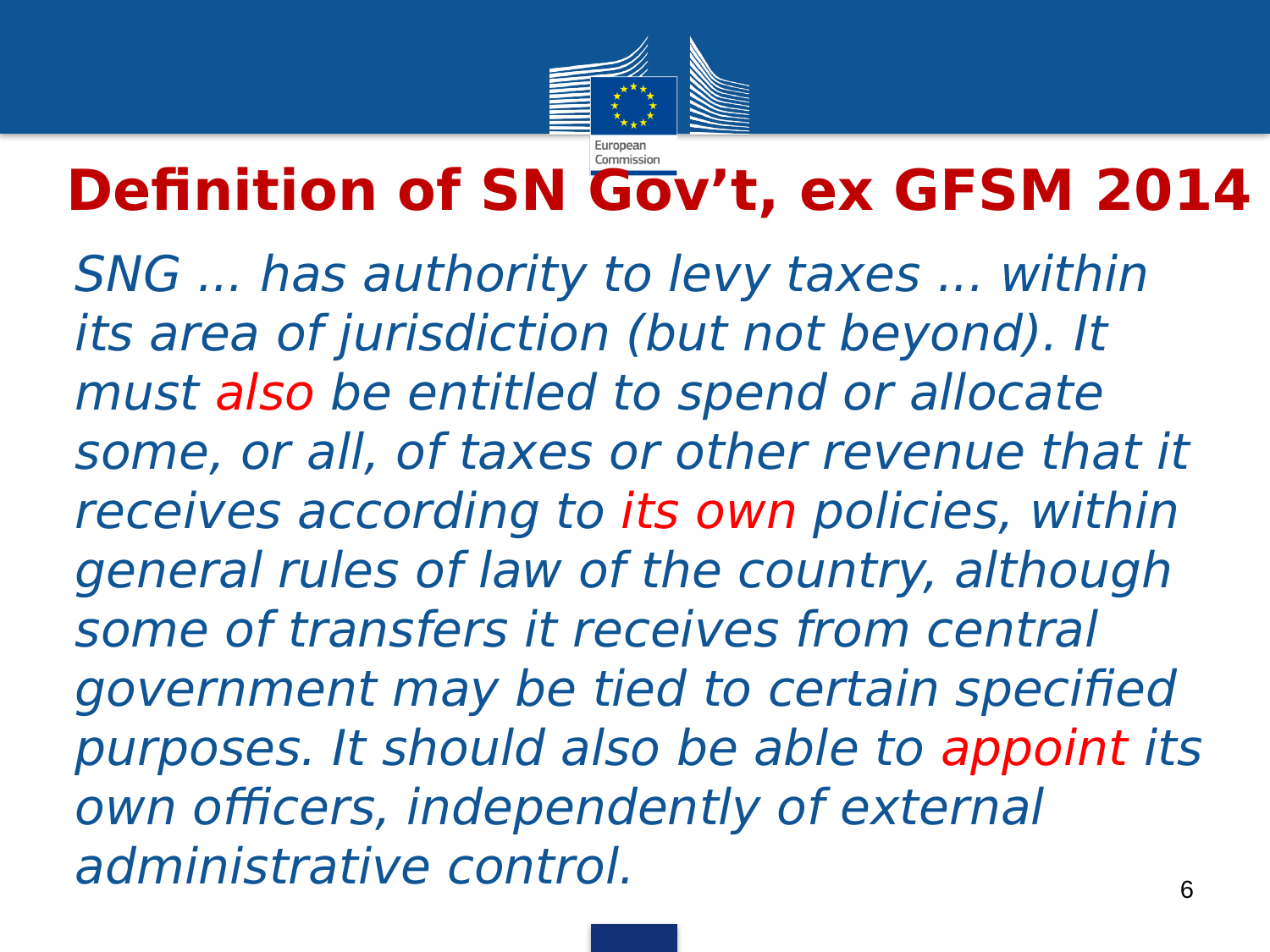

# Definition of SN Gov’t, ex GFSM 2014
SNG ... has authority to levy taxes ... within its area of jurisdiction (but not beyond). It must also be entitled to spend or allocate some, or all, of taxes or other revenue that it receives according to its own policies, within general rules of law of the country, although some of transfers it receives from central government may be tied to certain specified purposes. It should also be able to appoint its own officers, independently of external administrative control.

6